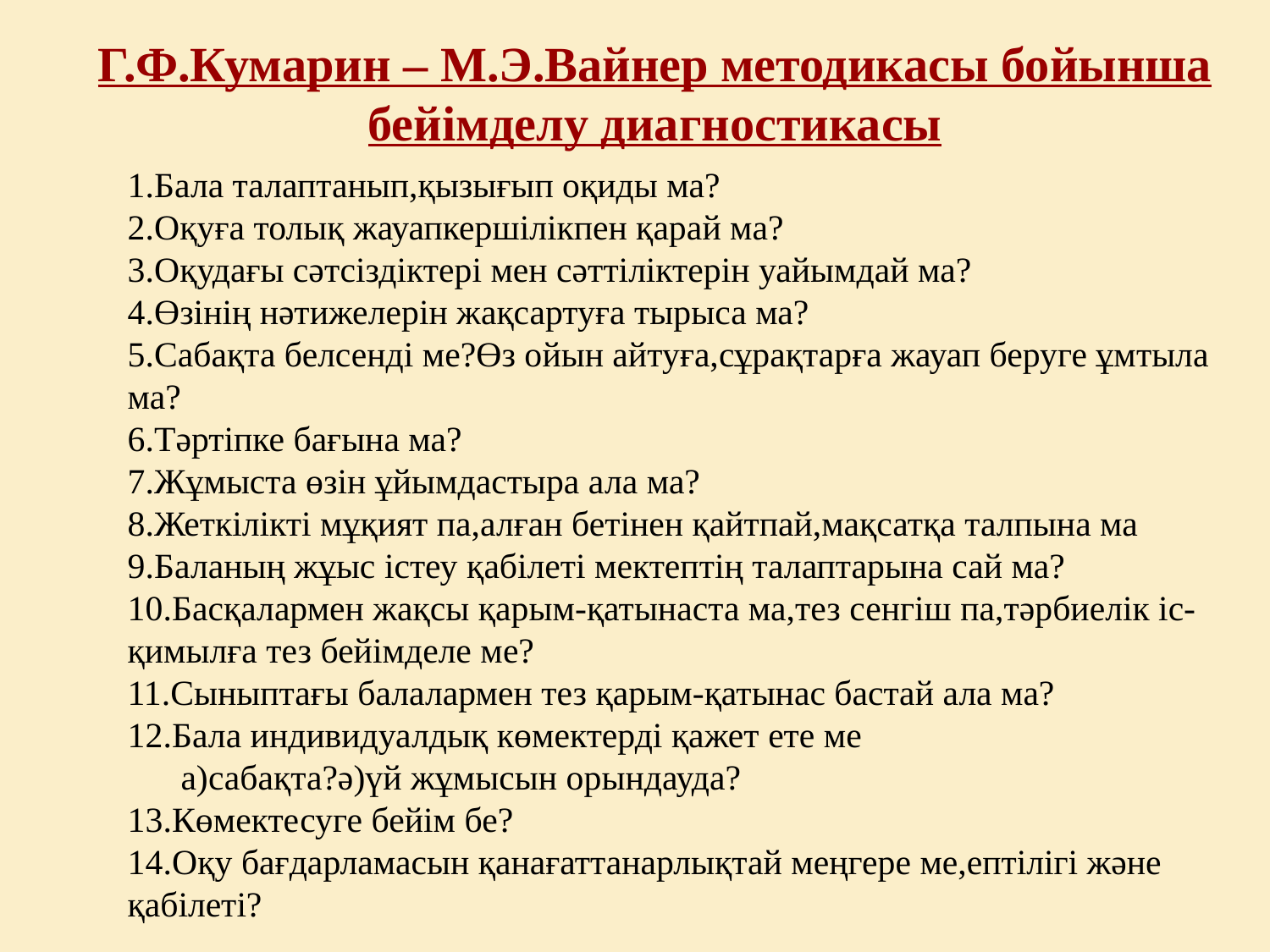

Г.Ф.Кумарин – М.Э.Вайнер методикасы бойынша бейімделу диагностикасы
1.Бала талаптанып,қызығып оқиды ма?
2.Оқуға толық жауапкершілікпен қарай ма?
3.Оқудағы сәтсіздіктері мен сәттіліктерін уайымдай ма?
4.Өзінің нәтижелерін жақсартуға тырыса ма?
5.Сабақта белсенді ме?Өз ойын айтуға,сұрақтарға жауап беруге ұмтыла ма?
6.Тәртіпке бағына ма?
7.Жұмыста өзін ұйымдастыра ала ма?
8.Жеткілікті мұқият па,алған бетінен қайтпай,мақсатқа талпына ма
9.Баланың жұыс істеу қабілеті мектептің талаптарына сай ма?
10.Басқалармен жақсы қарым-қатынаста ма,тез сенгіш па,тәрбиелік іс-қимылға тез бейімделе ме?
11.Сыныптағы балалармен тез қарым-қатынас бастай ала ма?
12.Бала индивидуалдық көмектерді қажет ете ме
      а)сабақта?ә)үй жұмысын орындауда?
13.Көмектесуге бейім бе?
14.Оқу бағдарламасын қанағаттанарлықтай меңгере ме,ептілігі және қабілеті?